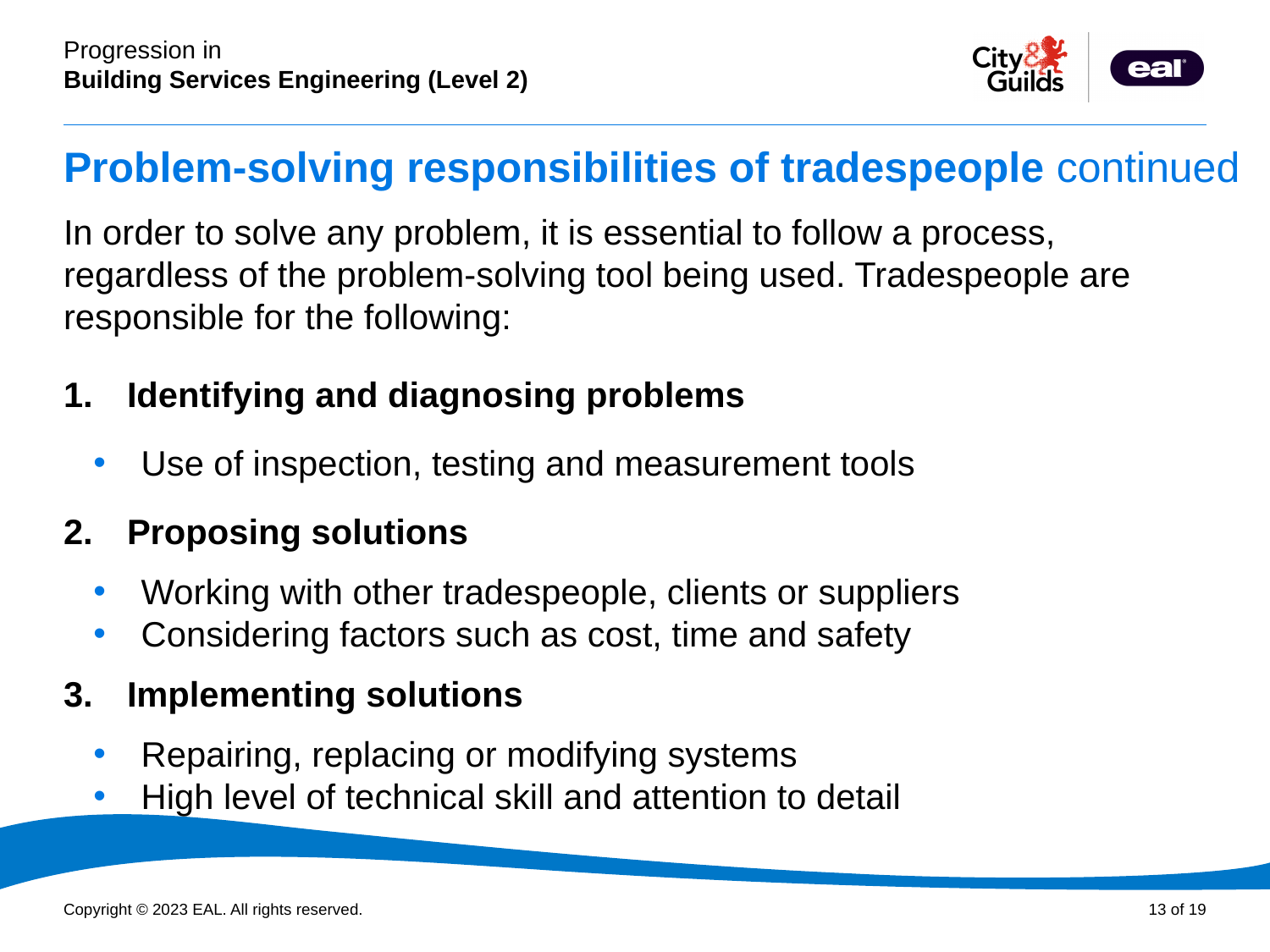

# Problem-solving responsibilities of tradespeople continued
In order to solve any problem, it is essential to follow a process, regardless of the problem-solving tool being used. Tradespeople are responsible for the following:
Identifying and diagnosing problems
Use of inspection, testing and measurement tools
Proposing solutions
Working with other tradespeople, clients or suppliers
Considering factors such as cost, time and safety
Implementing solutions
Repairing, replacing or modifying systems
High level of technical skill and attention to detail